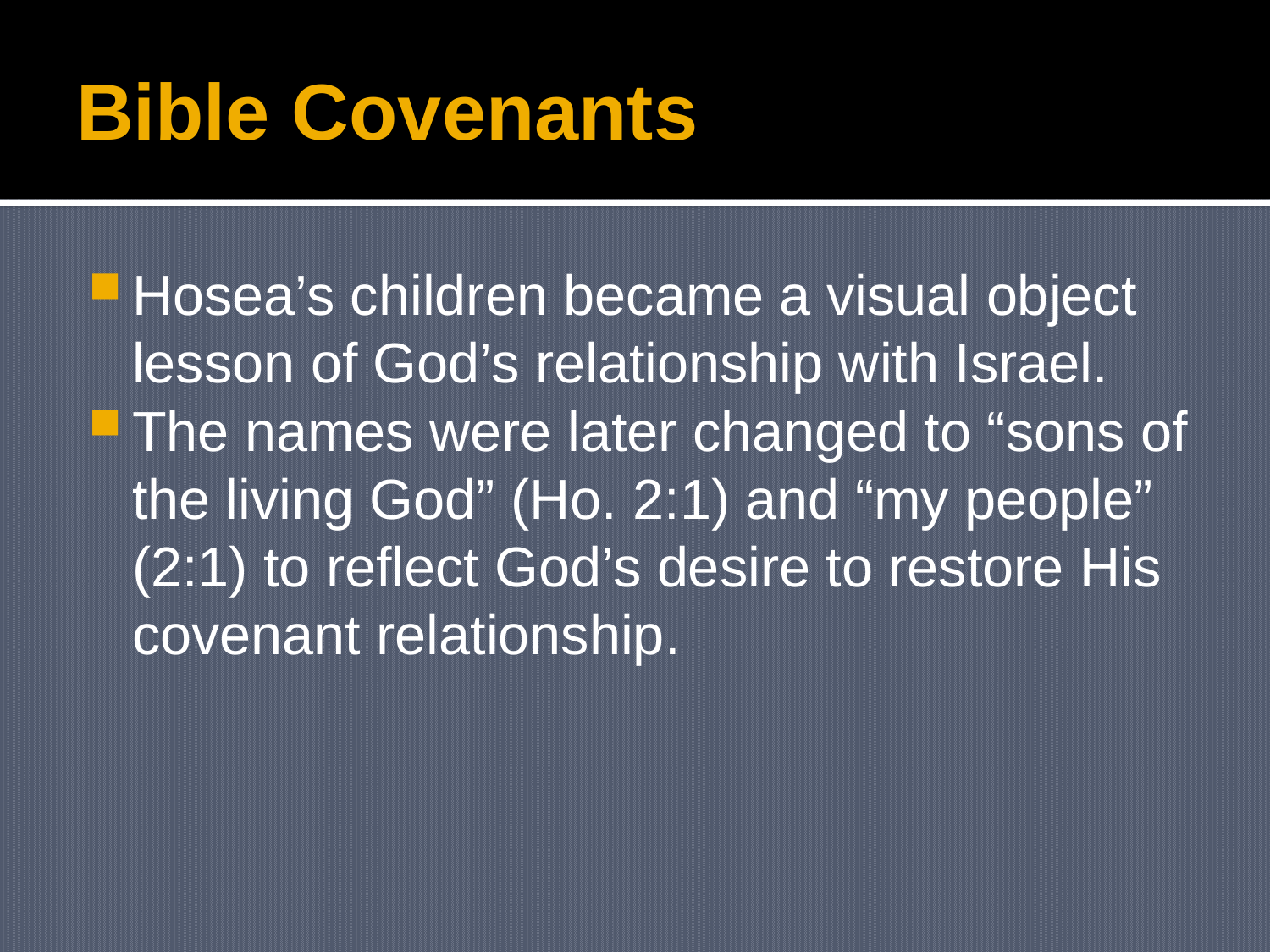

# Bible Covenants
Hosea’s children became a visual object lesson of God’s relationship with Israel.
The names were later changed to “sons of the living God” (Ho. 2:1) and “my people” (2:1) to reflect God’s desire to restore His covenant relationship.